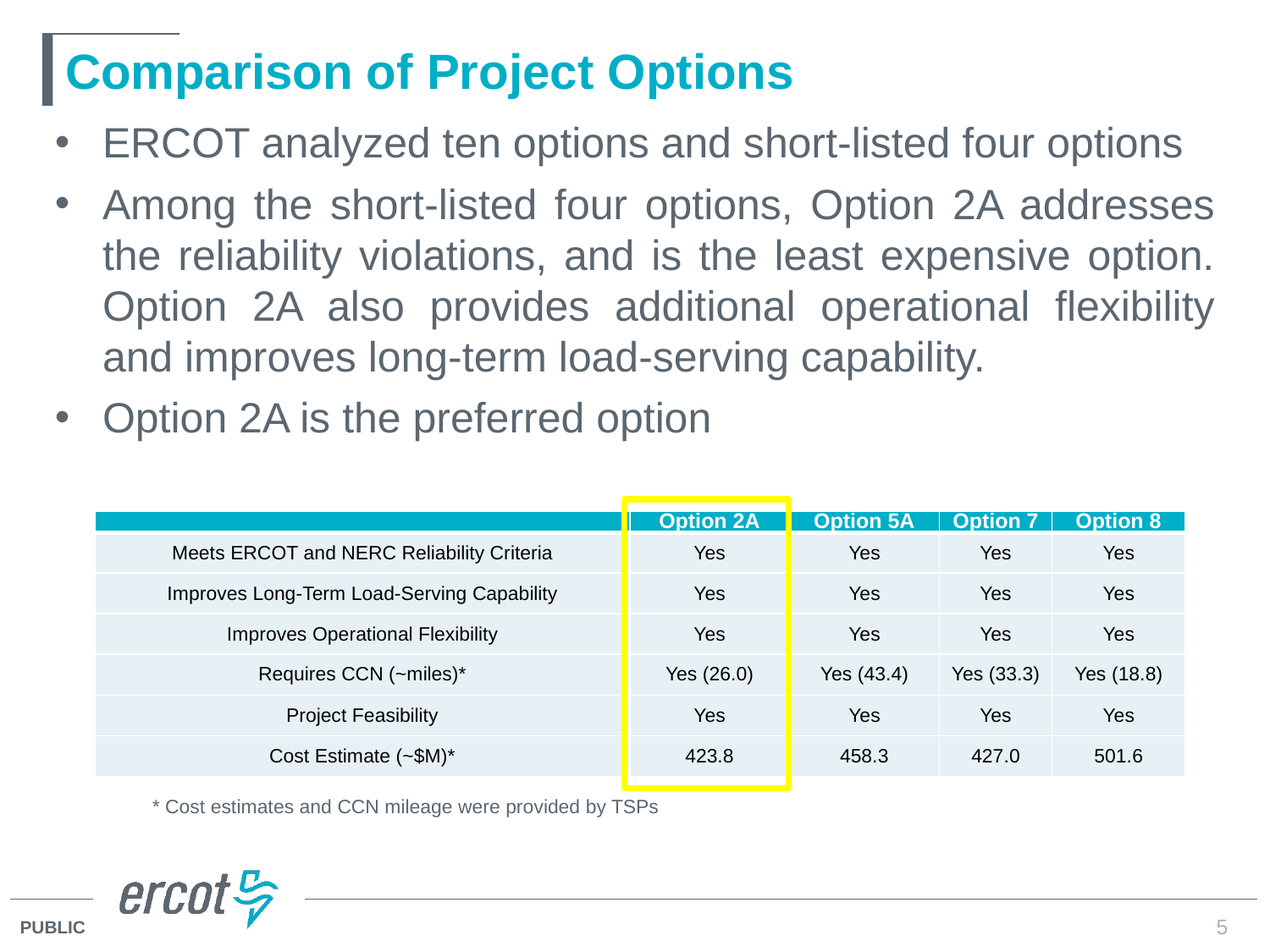

# Comparison of Project Options
ERCOT analyzed ten options and short-listed four options
Among the short-listed four options, Option 2A addresses the reliability violations, and is the least expensive option. Option 2A also provides additional operational flexibility and improves long-term load-serving capability.
Option 2A is the preferred option

|  | Option 2A | Option 5A | Option 7 | Option 8 |
| --- | --- | --- | --- | --- |
| Meets ERCOT and NERC Reliability Criteria | Yes | Yes | Yes | Yes |
| Improves Long-Term Load-Serving Capability | Yes | Yes | Yes | Yes |
| Improves Operational Flexibility | Yes | Yes | Yes | Yes |
| Requires CCN (~miles)\* | Yes (26.0) | Yes (43.4) | Yes (33.3) | Yes (18.8) |
| Project Feasibility | Yes | Yes | Yes | Yes |
| Cost Estimate (~$M)\* | 423.8 | 458.3 | 427.0 | 501.6 |
* Cost estimates and CCN mileage were provided by TSPs
5